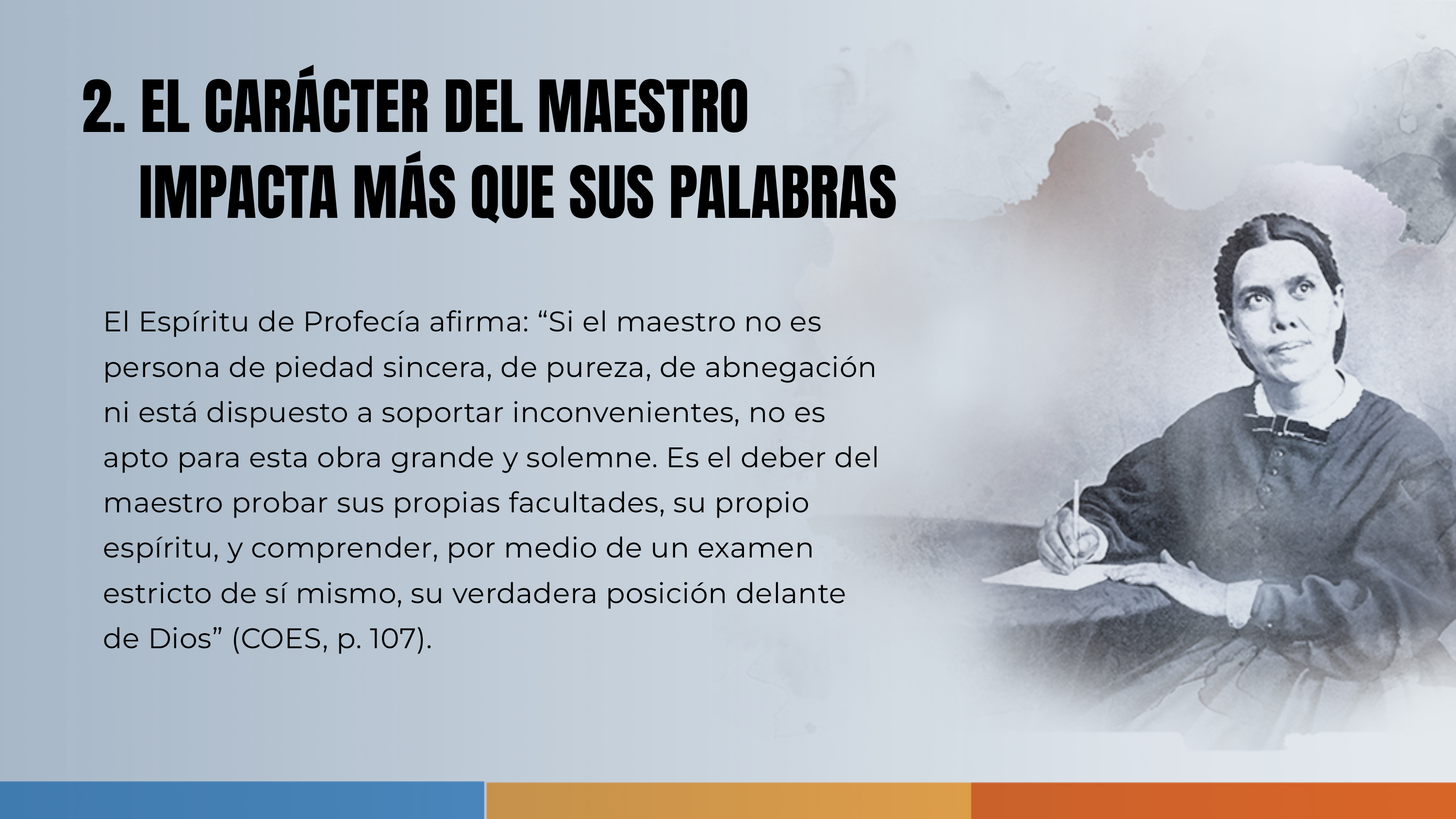

2. EL CARÁCTER DEL MAESTRO
    IMPACTA MÁS QUE SUS PALABRAS
El Espíritu de Profecía afirma: “Si el maestro no es persona de piedad sincera, de pureza, de abnegación ni está dispuesto a soportar inconvenientes, no es apto para esta obra grande y solemne. Es el deber del maestro probar sus propias facultades, su propio espíritu, y comprender, por medio de un examen
estricto de sí mismo, su verdadera posición delante de Dios” (COES, p. 107).